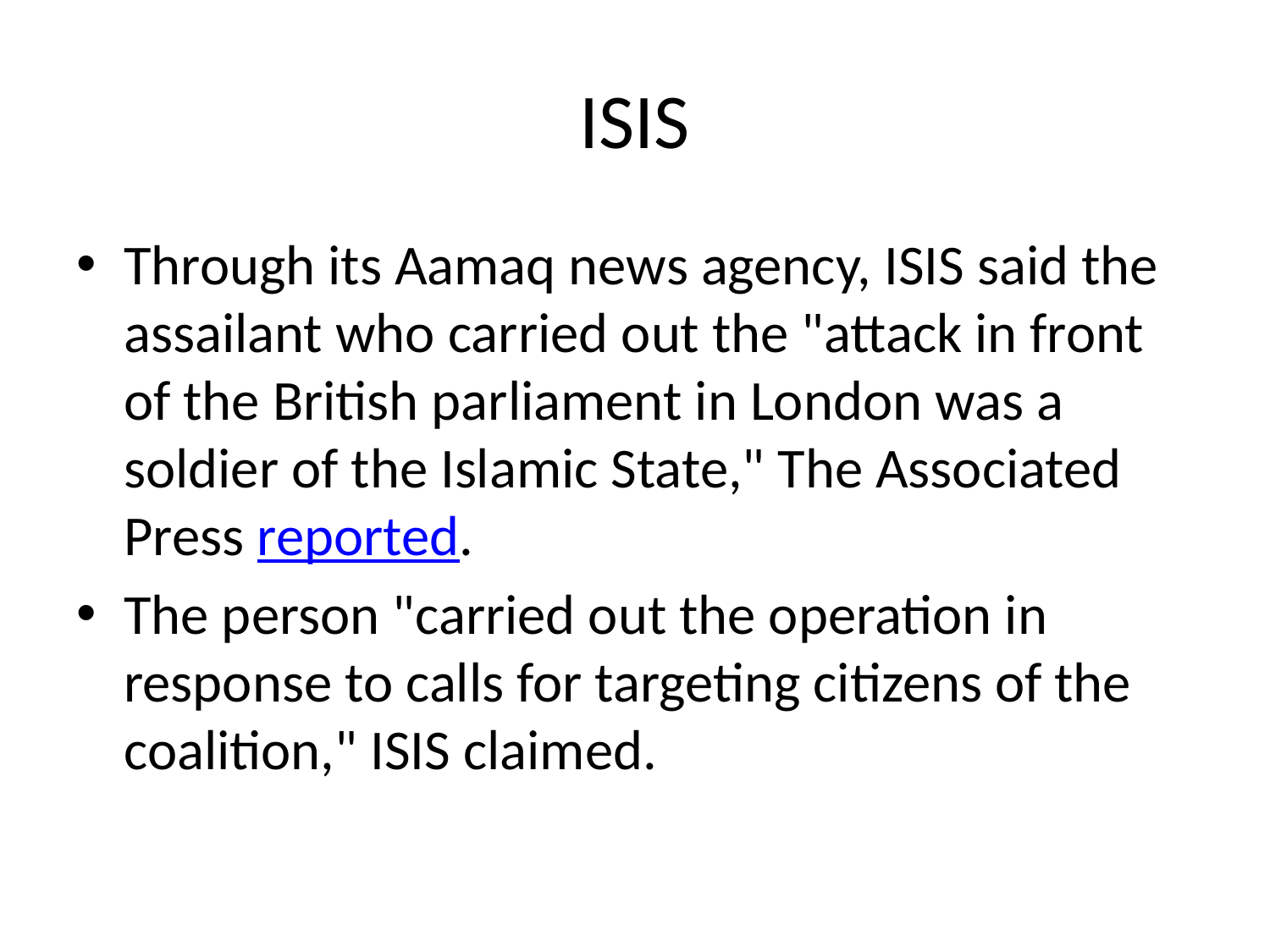

# ISIS
Through its Aamaq news agency, ISIS said the assailant who carried out the "attack in front of the British parliament in London was a soldier of the Islamic State," The Associated Press reported.
The person "carried out the operation in response to calls for targeting citizens of the coalition," ISIS claimed.